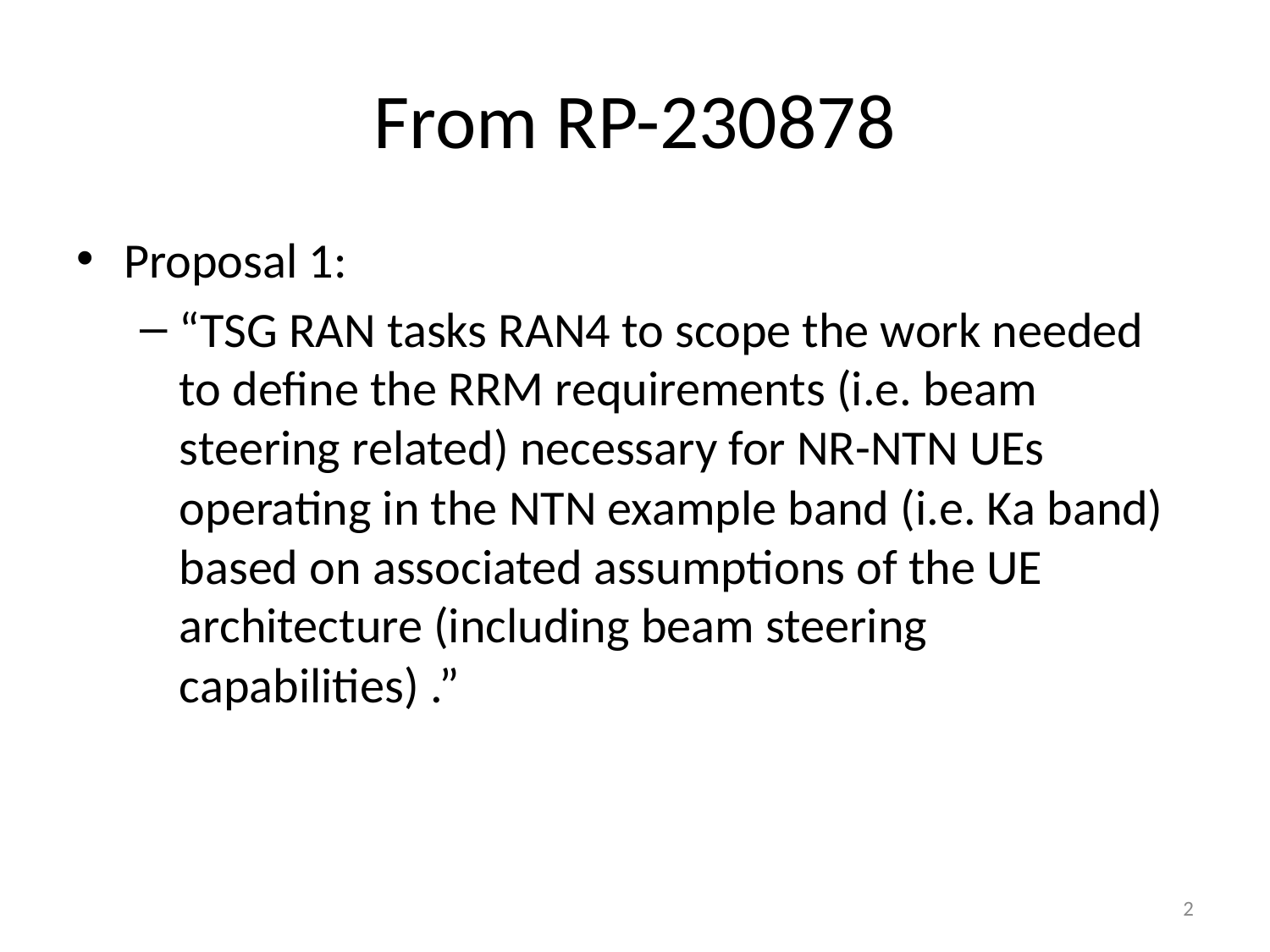

# From RP-230878
Proposal 1:
“TSG RAN tasks RAN4 to scope the work needed to define the RRM requirements (i.e. beam steering related) necessary for NR-NTN UEs operating in the NTN example band (i.e. Ka band) based on associated assumptions of the UE architecture (including beam steering capabilities) .”
2